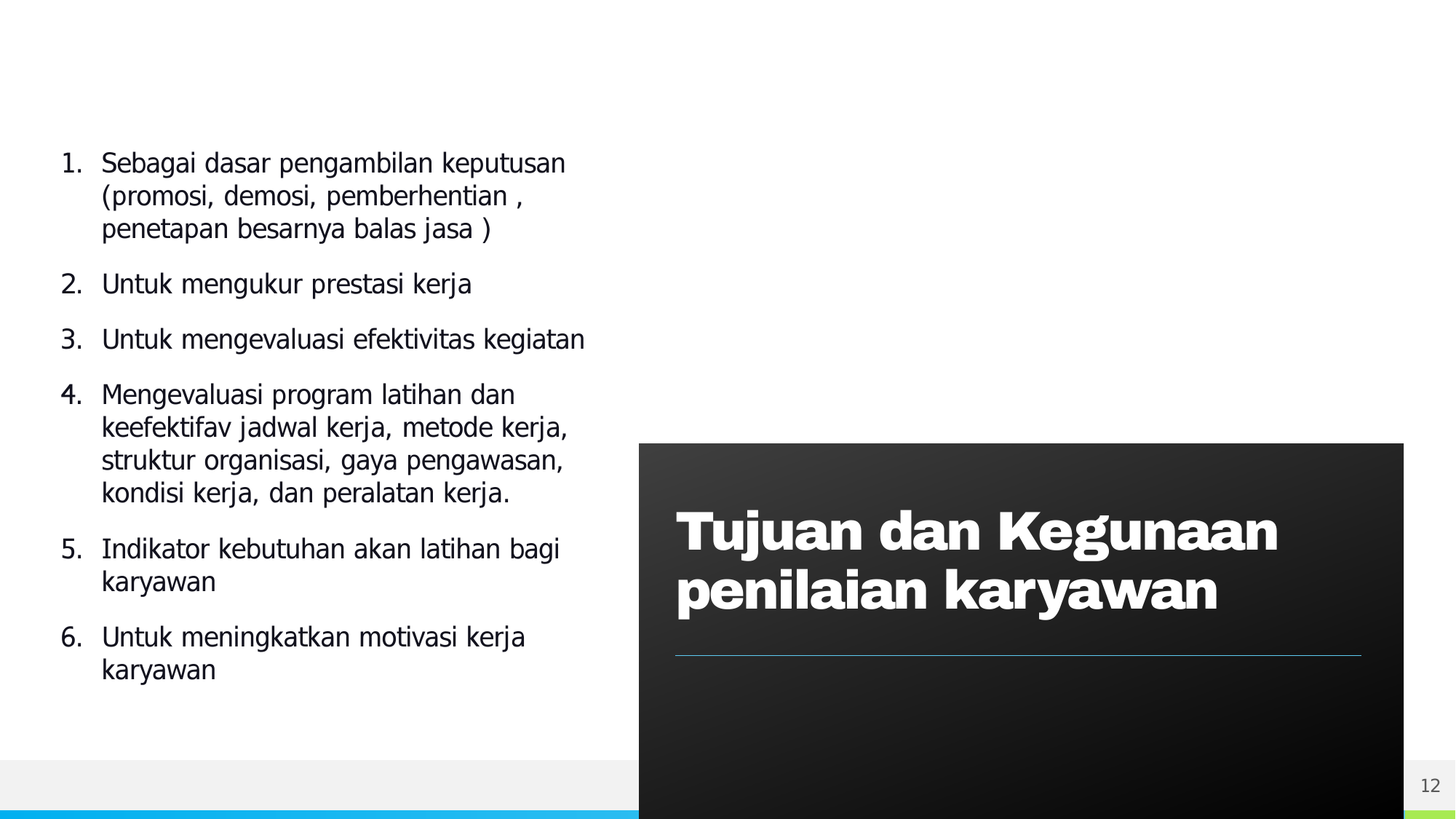

Sebagai dasar pengambilan keputusan (promosi, demosi, pemberhentian , penetapan besarnya balas jasa )
Untuk mengukur prestasi kerja
Untuk mengevaluasi efektivitas kegiatan
Mengevaluasi program latihan dan keefektifav jadwal kerja, metode kerja, struktur organisasi, gaya pengawasan, kondisi kerja, dan peralatan kerja.
Indikator kebutuhan akan latihan bagi karyawan
Untuk meningkatkan motivasi kerja karyawan
# Tujuan dan Kegunaan penilaian karyawan
12